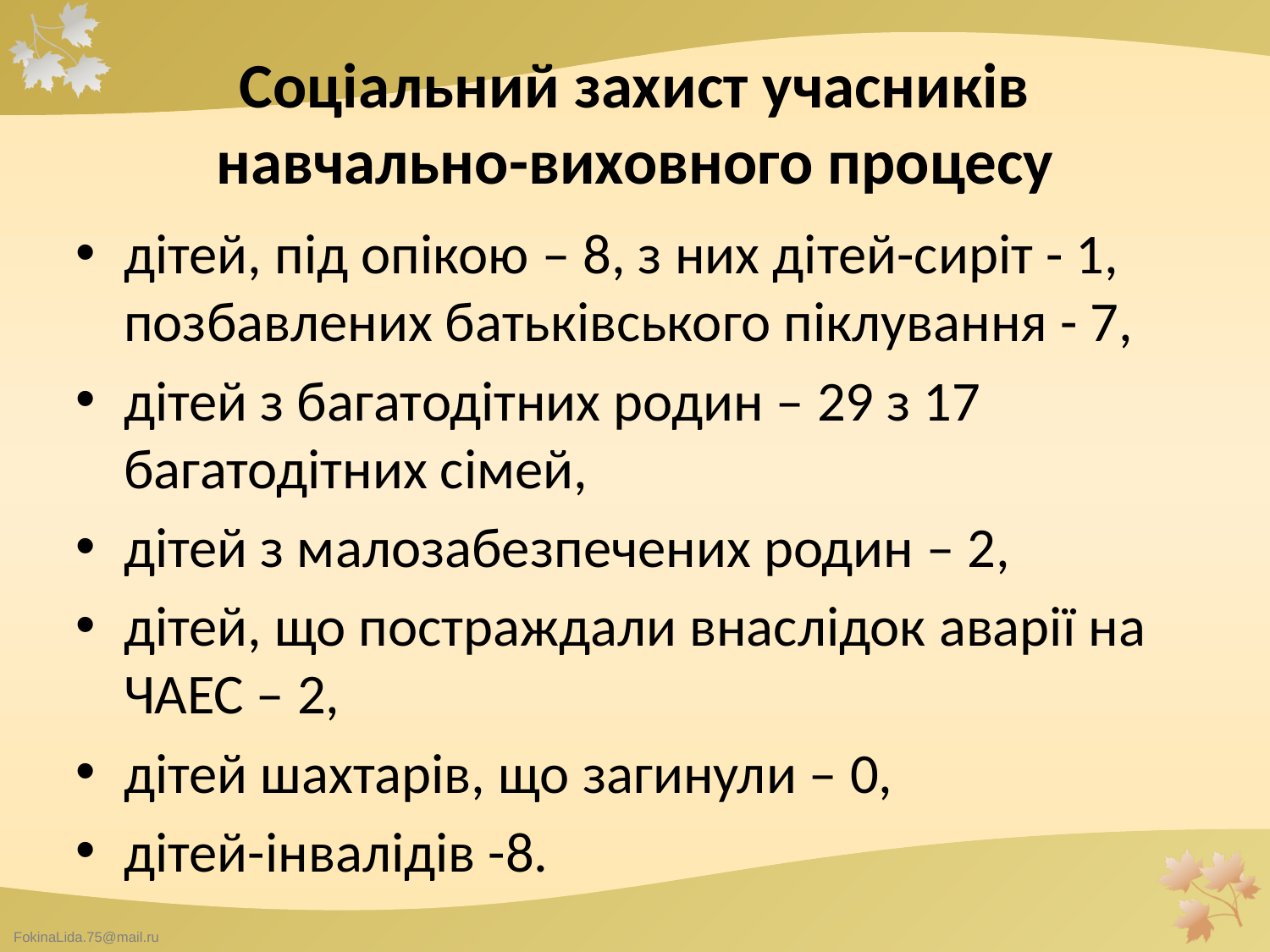

# Соціальний захист учасників навчально-виховного процесу
дітей, під опікою – 8, з них дітей-сиріт - 1, позбавлених батьківського піклування - 7,
дітей з багатодітних родин – 29 з 17 багатодітних сімей,
дітей з малозабезпечених родин – 2,
дітей, що постраждали внаслідок аварії на ЧАЕС – 2,
дітей шахтарів, що загинули – 0,
дітей-інвалідів -8.